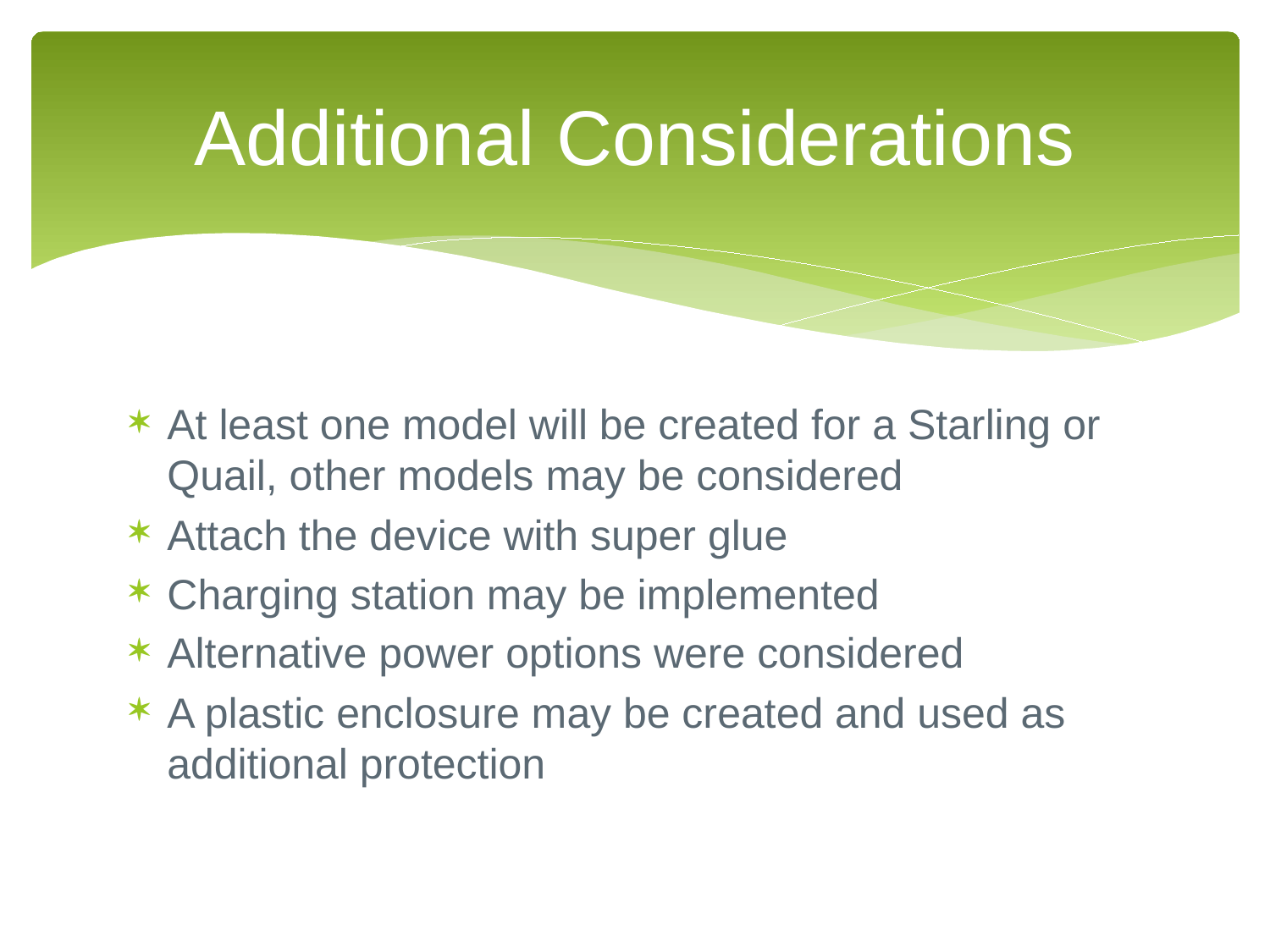

# Additional Considerations
At least one model will be created for a Starling or Quail, other models may be considered
Attach the device with super glue
Charging station may be implemented
Alternative power options were considered
A plastic enclosure may be created and used as additional protection